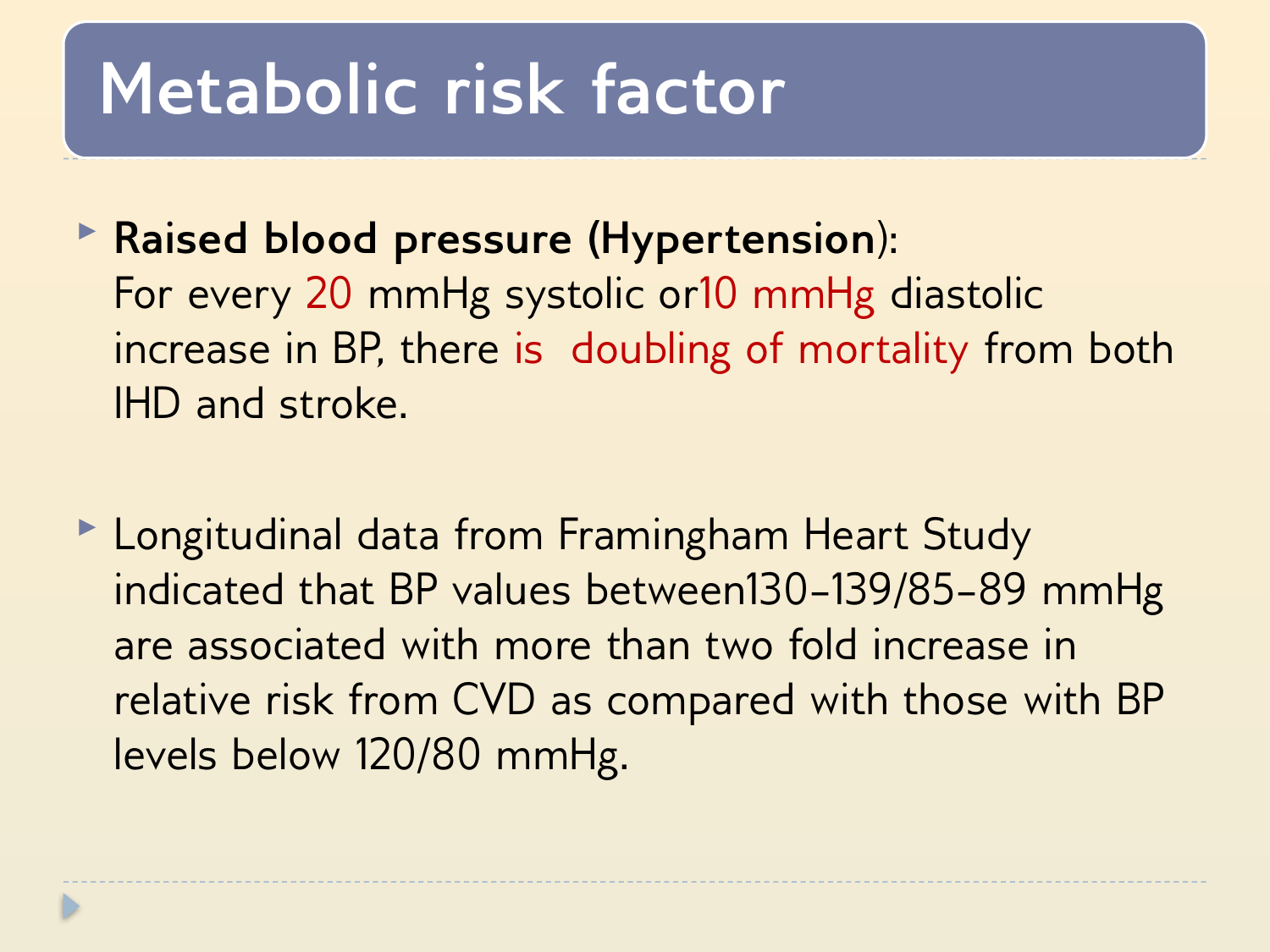

Metabolic risk factor
Raised blood pressure (Hypertension):
For every 20 mmHg systolic or10 mmHg diastolic increase in BP, there is  doubling of mortality from both IHD and stroke.

Longitudinal data from Framingham Heart Study indicated that BP values between130–139/85–89 mmHg are associated with more than two fold increase in relative risk from CVD as compared with those with BP levels below 120/80 mmHg.